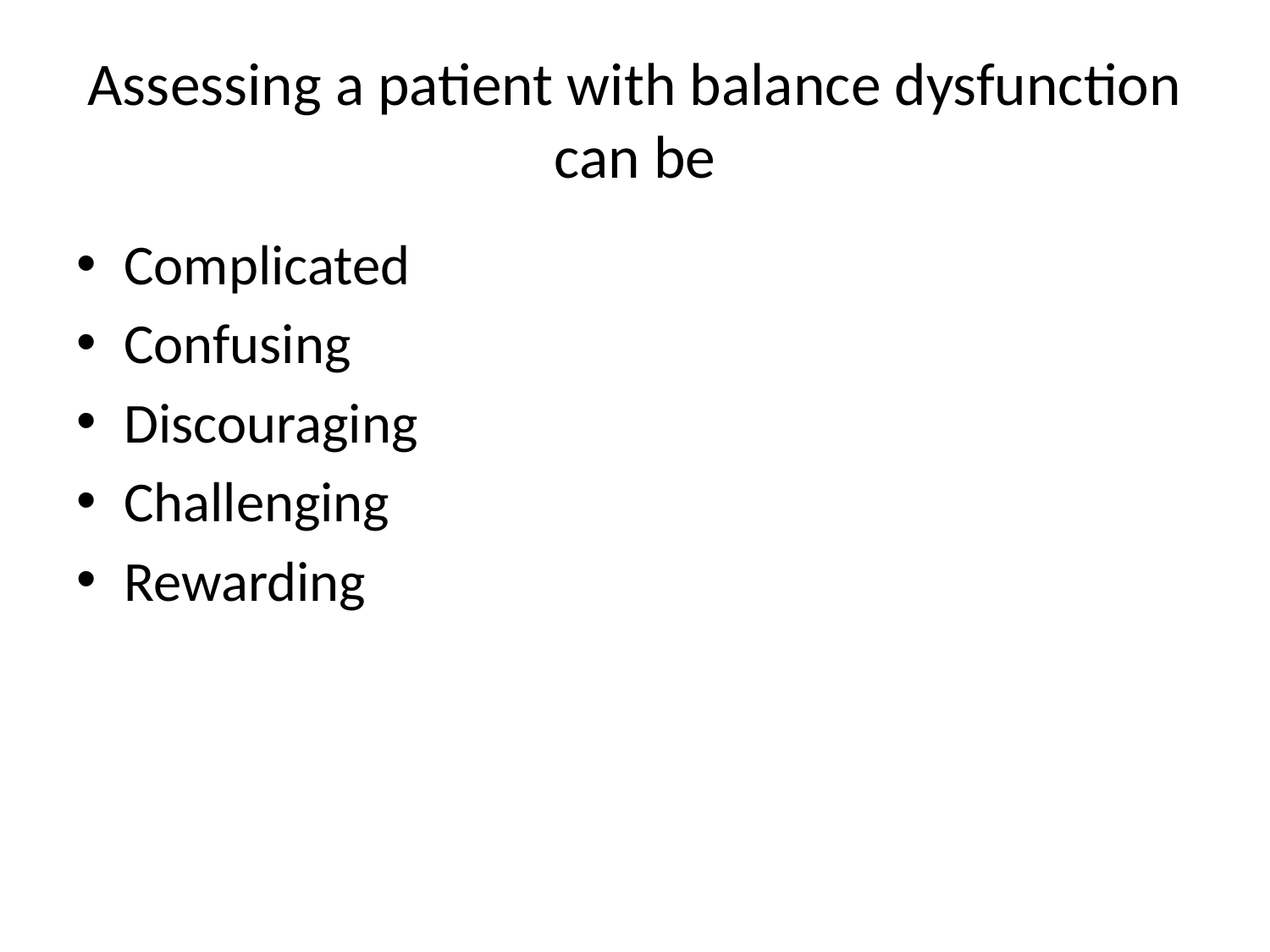

# Assessing a patient with balance dysfunction can be
Complicated
Confusing
Discouraging
Challenging
Rewarding